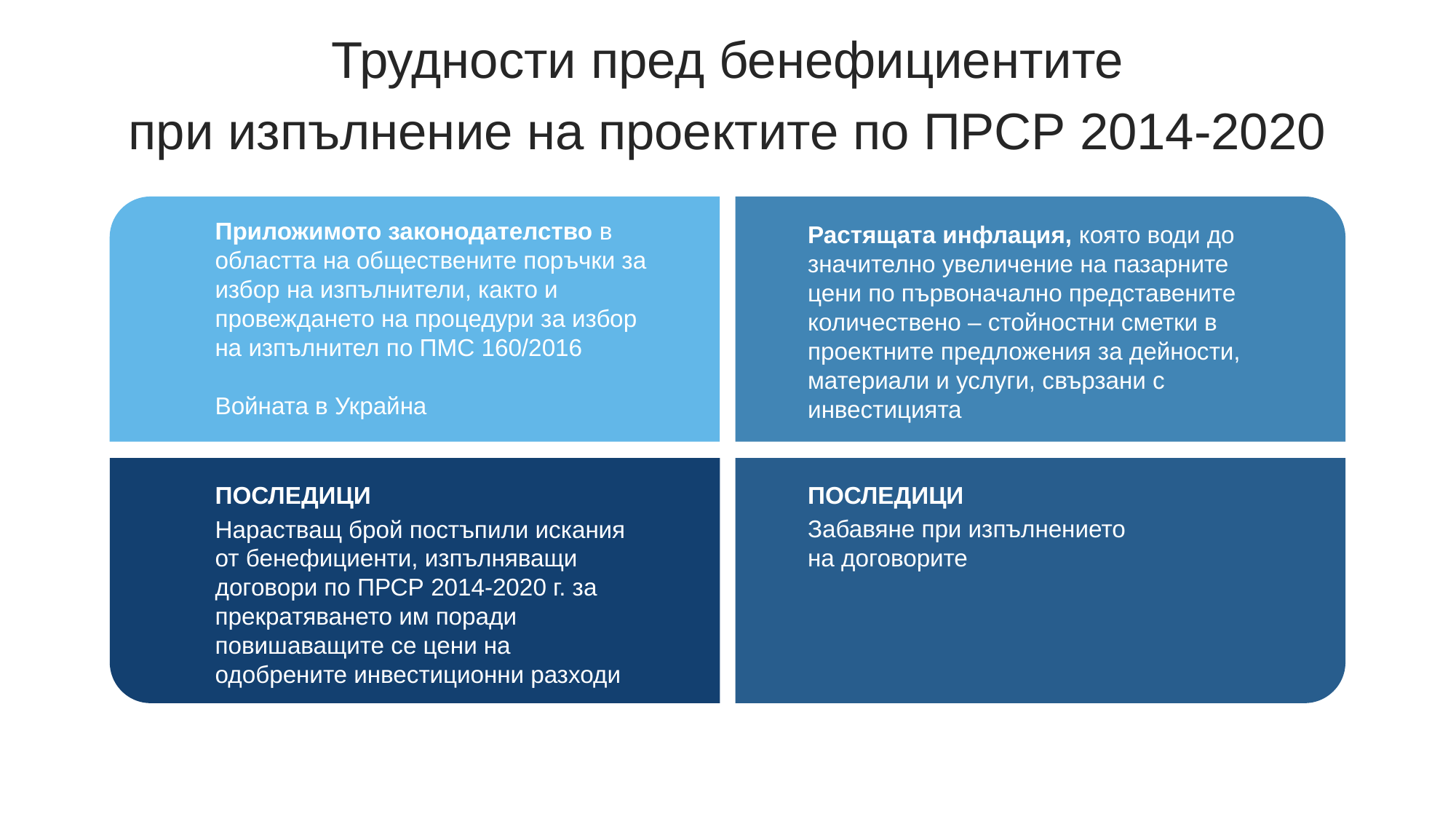

Трудности пред бенефициентите
при изпълнение на проектите по ПРСР 2014-2020

Приложимото законодателство в областта на обществените поръчки за избор на изпълнители, както и провеждането на процедури за избор на изпълнител по ПМС 160/2016

Войната в Украйна
Растящата инфлация, която води до значително увеличение на пазарните цени по първоначално представените количествено – стойностни сметки в проектните предложения за дейности, материали и услуги, свързани с инвестицията

ПОСЛЕДИЦИ
Нарастващ брой постъпили искания от бенефициенти, изпълняващи договори по ПРСР 2014-2020 г. за прекратяването им поради повишаващите се цени на одобрените инвестиционни разходи
ПОСЛЕДИЦИ
Забавяне при изпълнението на договорите